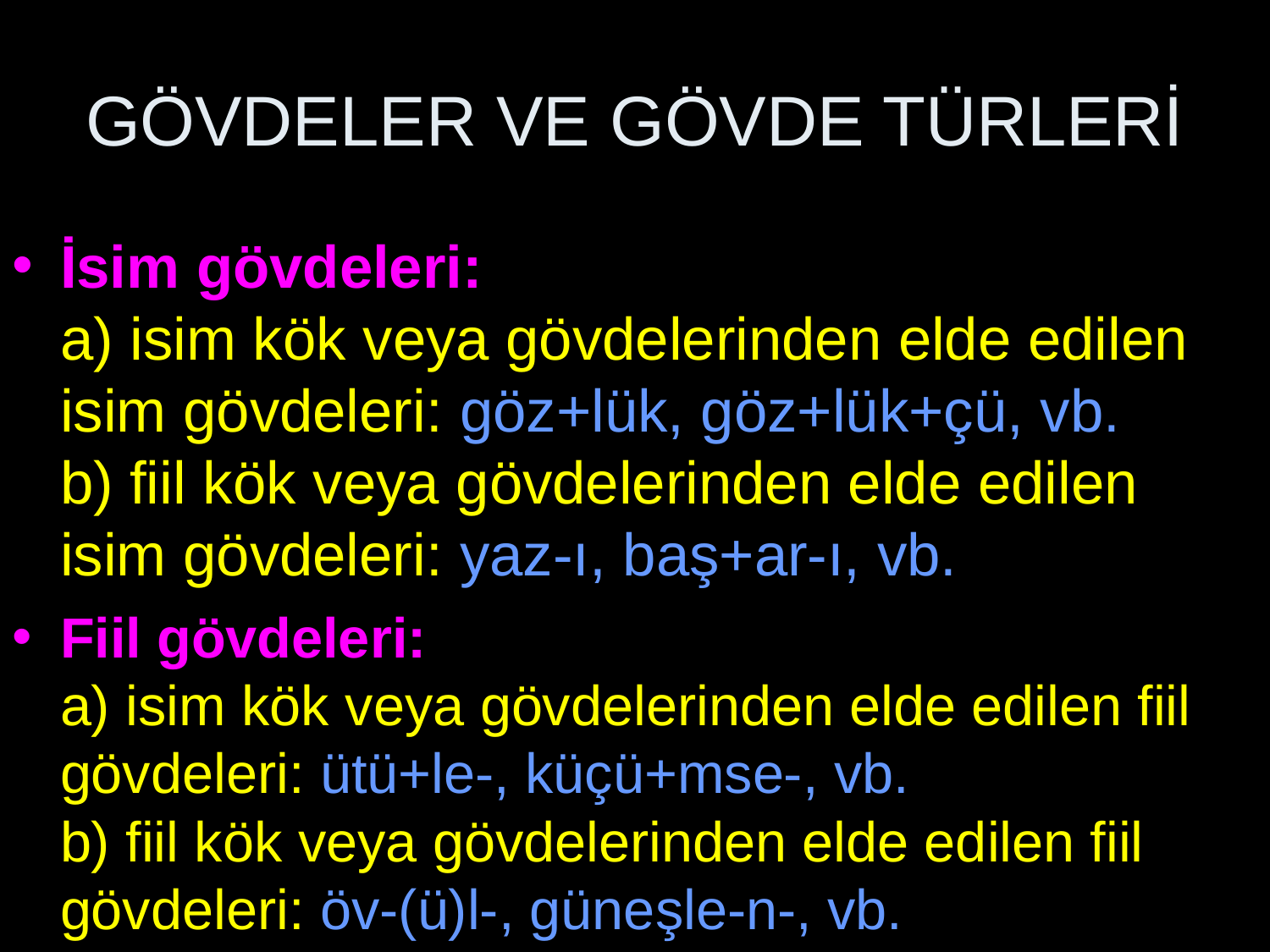

# GÖVDELER VE GÖVDE TÜRLERİ
İsim gövdeleri:
a) isim kök veya gövdelerinden elde edilen isim gövdeleri: göz+lük, göz+lük+çü, vb.
b) fiil kök veya gövdelerinden elde edilen isim gövdeleri: yaz-ı, baş+ar-ı, vb.
Fiil gövdeleri:
a) isim kök veya gövdelerinden elde edilen fiil gövdeleri: ütü+le-, küçü+mse-, vb.
b) fiil kök veya gövdelerinden elde edilen fiil gövdeleri: öv-(ü)l-, güneşle-n-, vb.